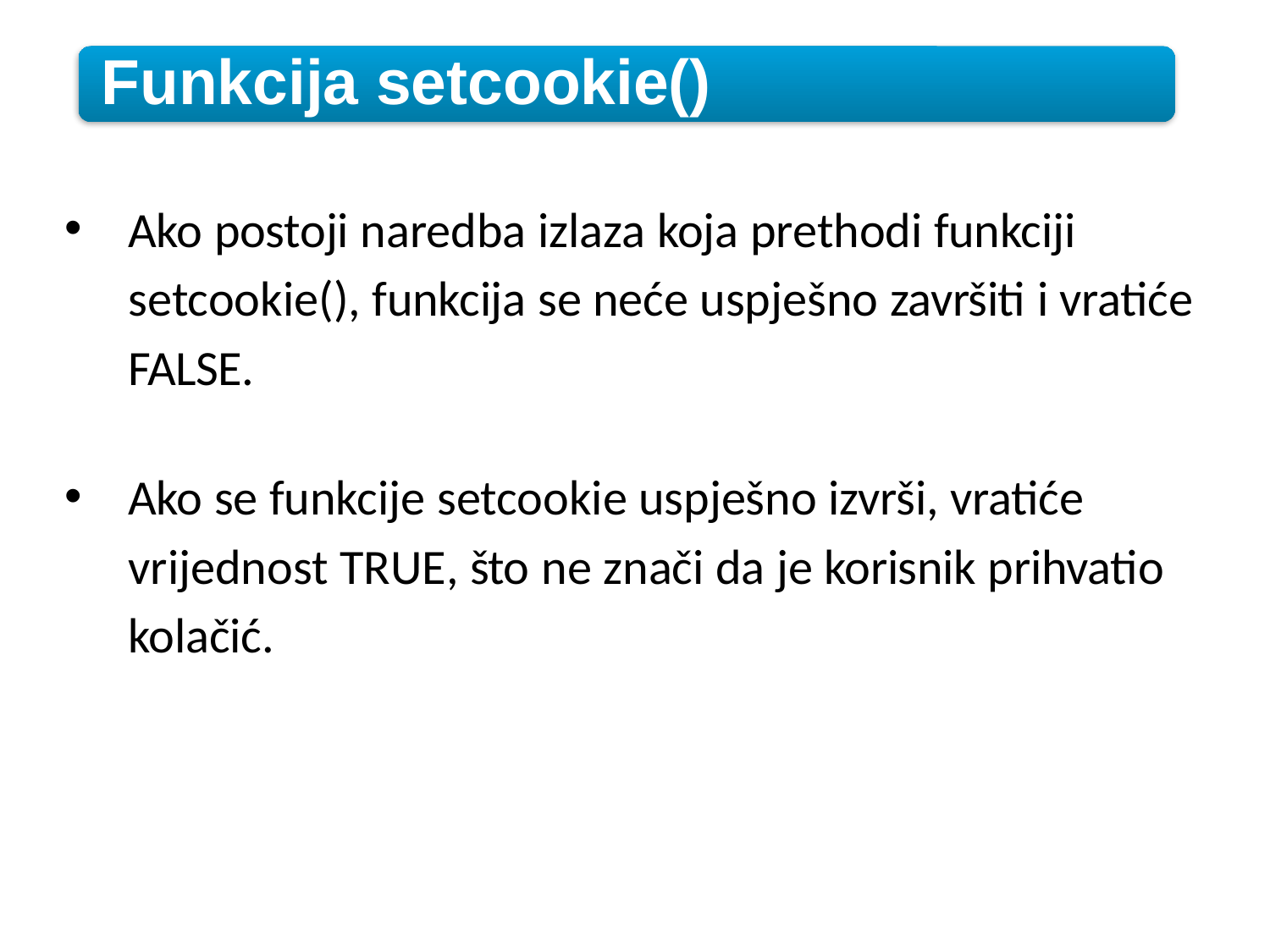

Funkcija setcookie()
Ako postoji naredba izlaza koja prethodi funkciji setcookie(), funkcija se neće uspješno završiti i vratiće FALSE.

Ako se funkcije setcookie uspješno izvrši, vratiće vrijednost TRUE, što ne znači da je korisnik prihvatio kolačić.